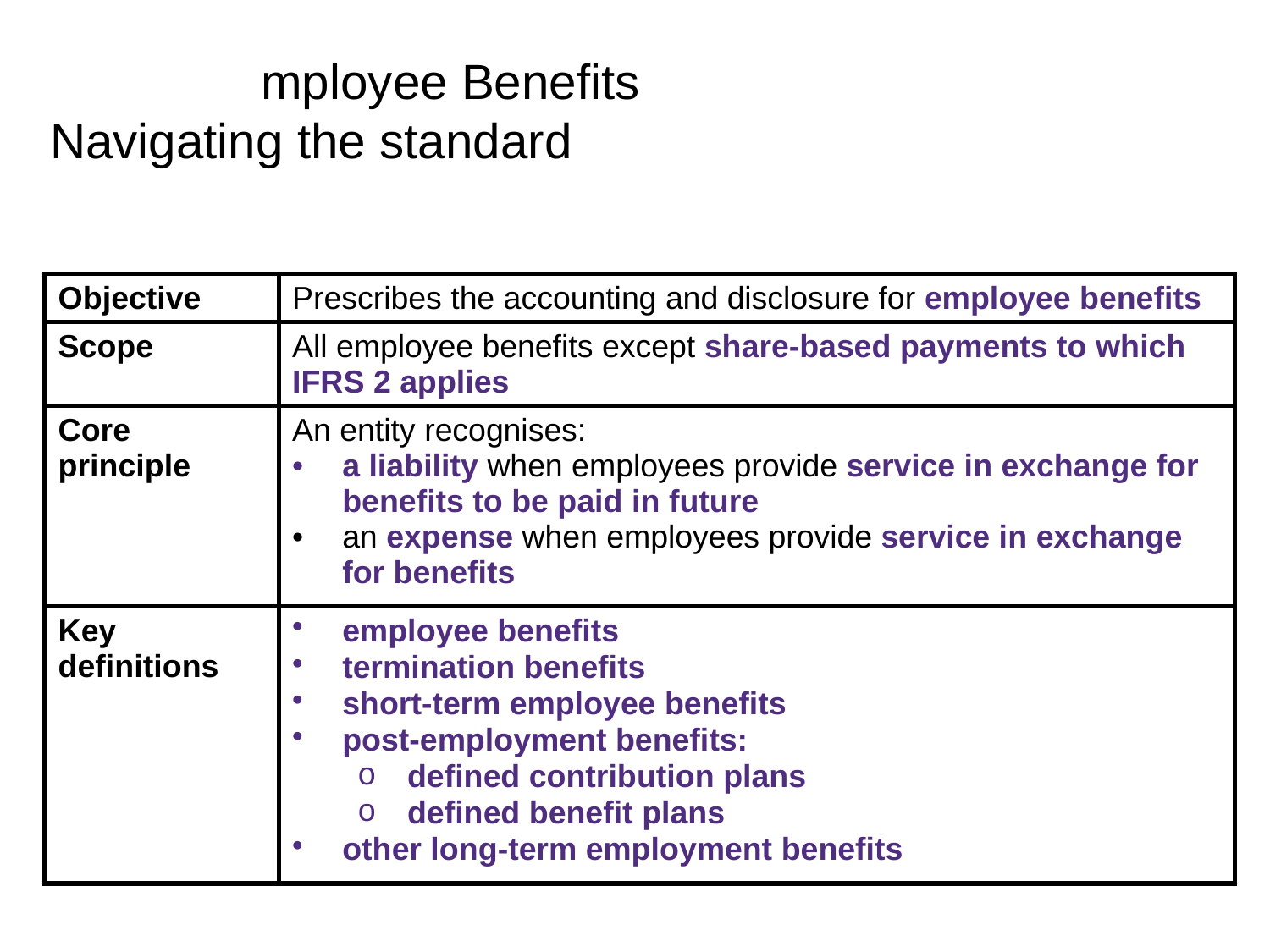

# IAS 19- Employee Benefits Navigating the standard
| Objective | Prescribes the accounting and disclosure for employee benefits |
| --- | --- |
| Scope | All employee benefits except share-based payments to which IFRS 2 applies |
| Core principle | An entity recognises: a liability when employees provide service in exchange for benefits to be paid in future an expense when employees provide service in exchange for benefits |
| Key definitions | employee benefits termination benefits short-term employee benefits post-employment benefits: defined contribution plans defined benefit plans other long-term employment benefits |